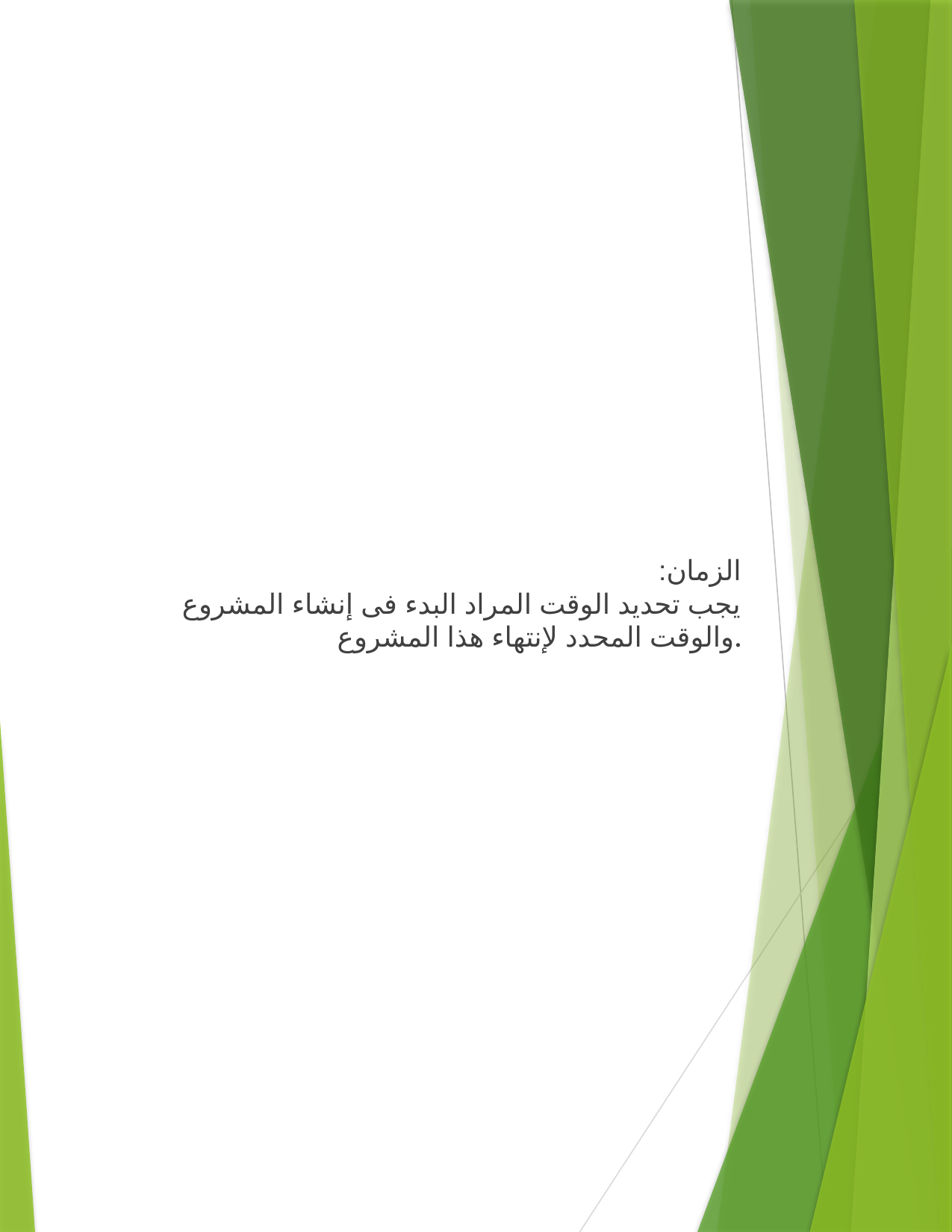

الزمان:
يجب تحديد الوقت المراد البدء فى إنشاء المشروع والوقت المحدد لإنتهاء هذا المشروع.